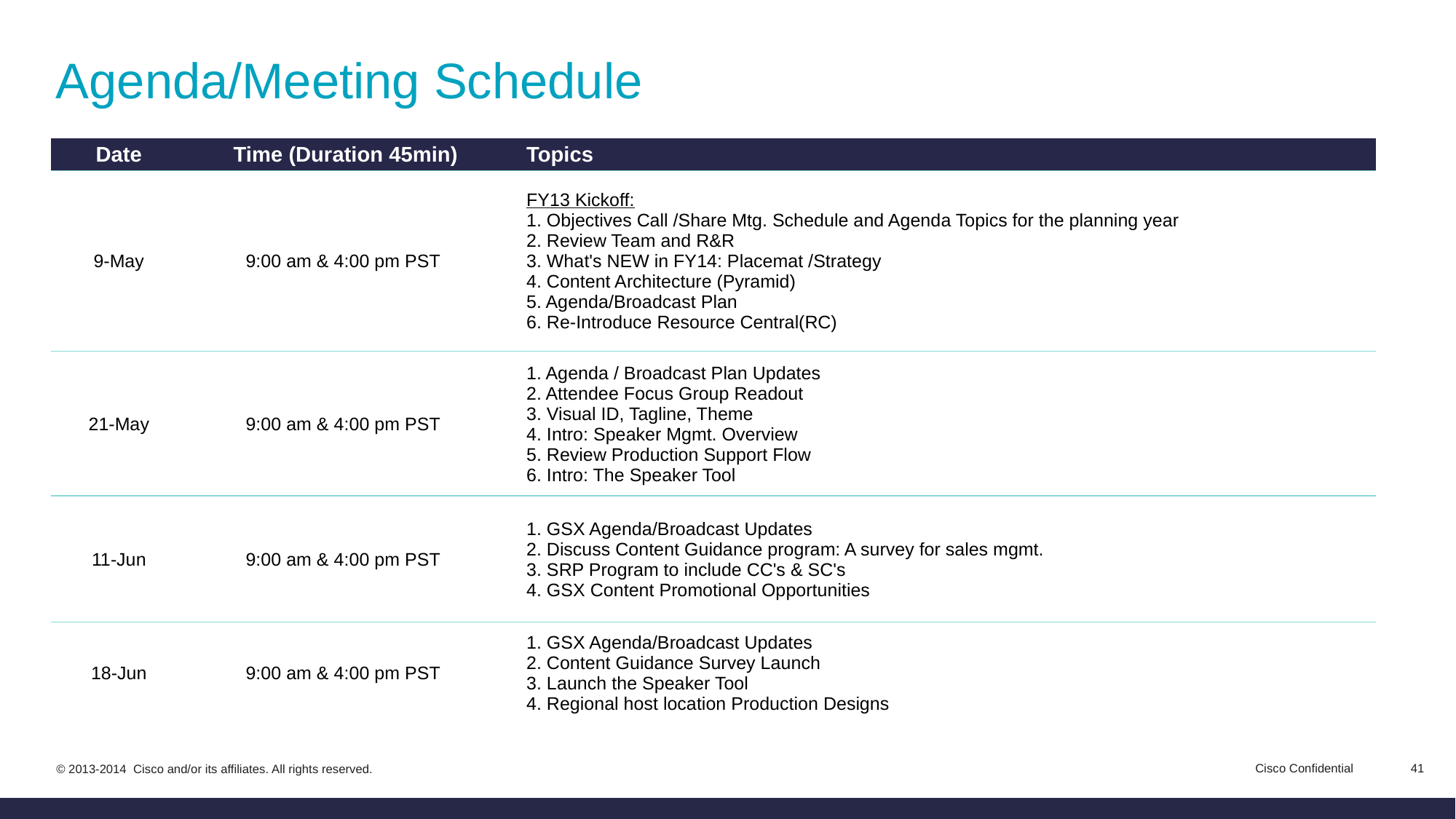

# Agenda/Meeting Schedule
| Date | Time (Duration 45min) | Topics |
| --- | --- | --- |
| 9-May | 9:00 am & 4:00 pm PST | FY13 Kickoff: 1. Objectives Call /Share Mtg. Schedule and Agenda Topics for the planning year 2. Review Team and R&R 3. What's NEW in FY14: Placemat /Strategy 4. Content Architecture (Pyramid) 5. Agenda/Broadcast Plan 6. Re-Introduce Resource Central(RC) |
| 21-May | 9:00 am & 4:00 pm PST | 1. Agenda / Broadcast Plan Updates 2. Attendee Focus Group Readout 3. Visual ID, Tagline, Theme 4. Intro: Speaker Mgmt. Overview 5. Review Production Support Flow 6. Intro: The Speaker Tool |
| 11-Jun | 9:00 am & 4:00 pm PST | 1. GSX Agenda/Broadcast Updates 2. Discuss Content Guidance program: A survey for sales mgmt. 3. SRP Program to include CC's & SC's 4. GSX Content Promotional Opportunities |
| 18-Jun | 9:00 am & 4:00 pm PST | 1. GSX Agenda/Broadcast Updates 2. Content Guidance Survey Launch 3. Launch the Speaker Tool 4. Regional host location Production Designs |